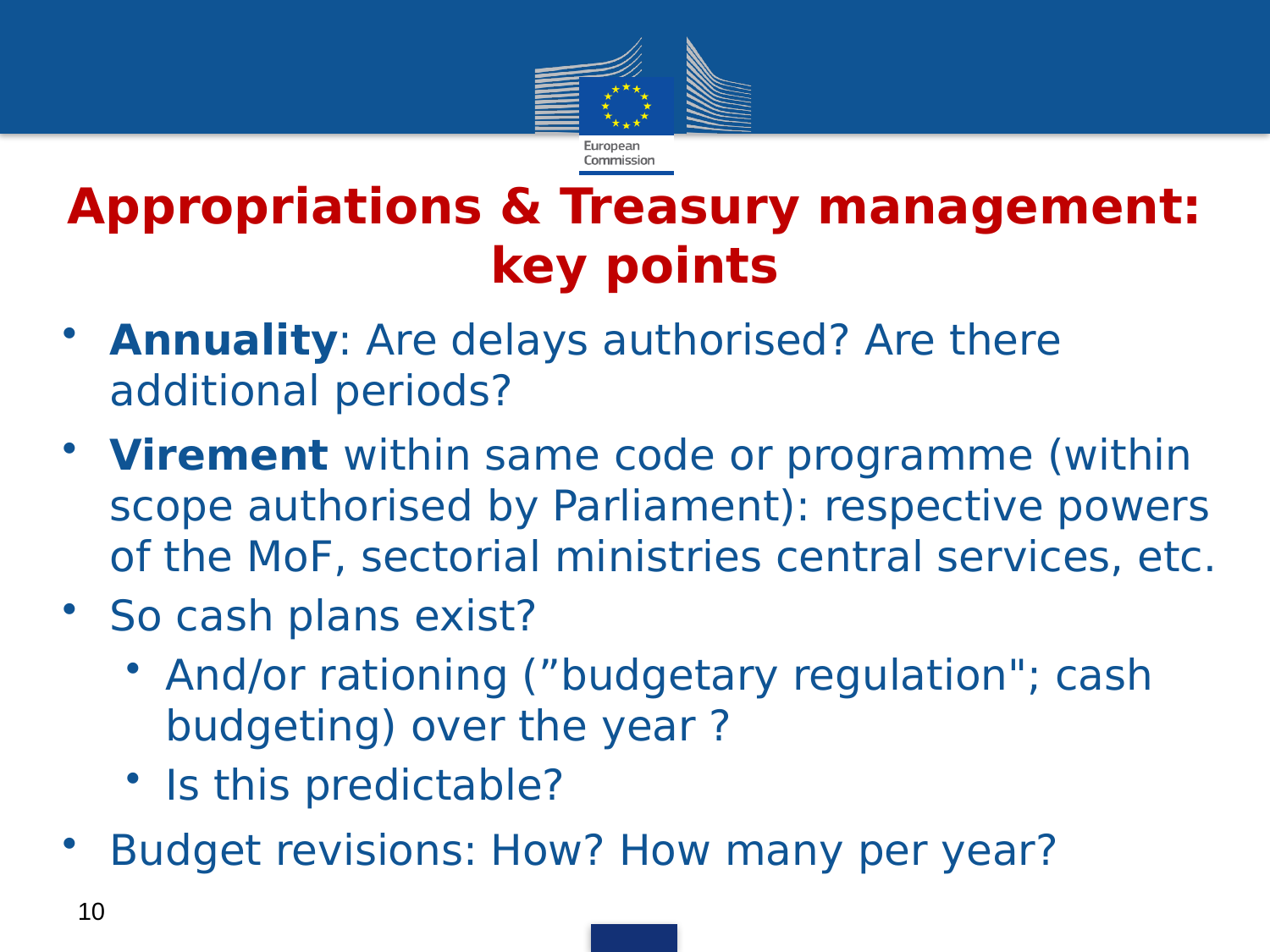

# Appropriations & Treasury management: key points
Annuality: Are delays authorised? Are there additional periods?
Virement within same code or programme (within scope authorised by Parliament): respective powers of the MoF, sectorial ministries central services, etc.
So cash plans exist?
And/or rationing (”budgetary regulation"; cash budgeting) over the year ?
Is this predictable?
Budget revisions: How? How many per year?

10